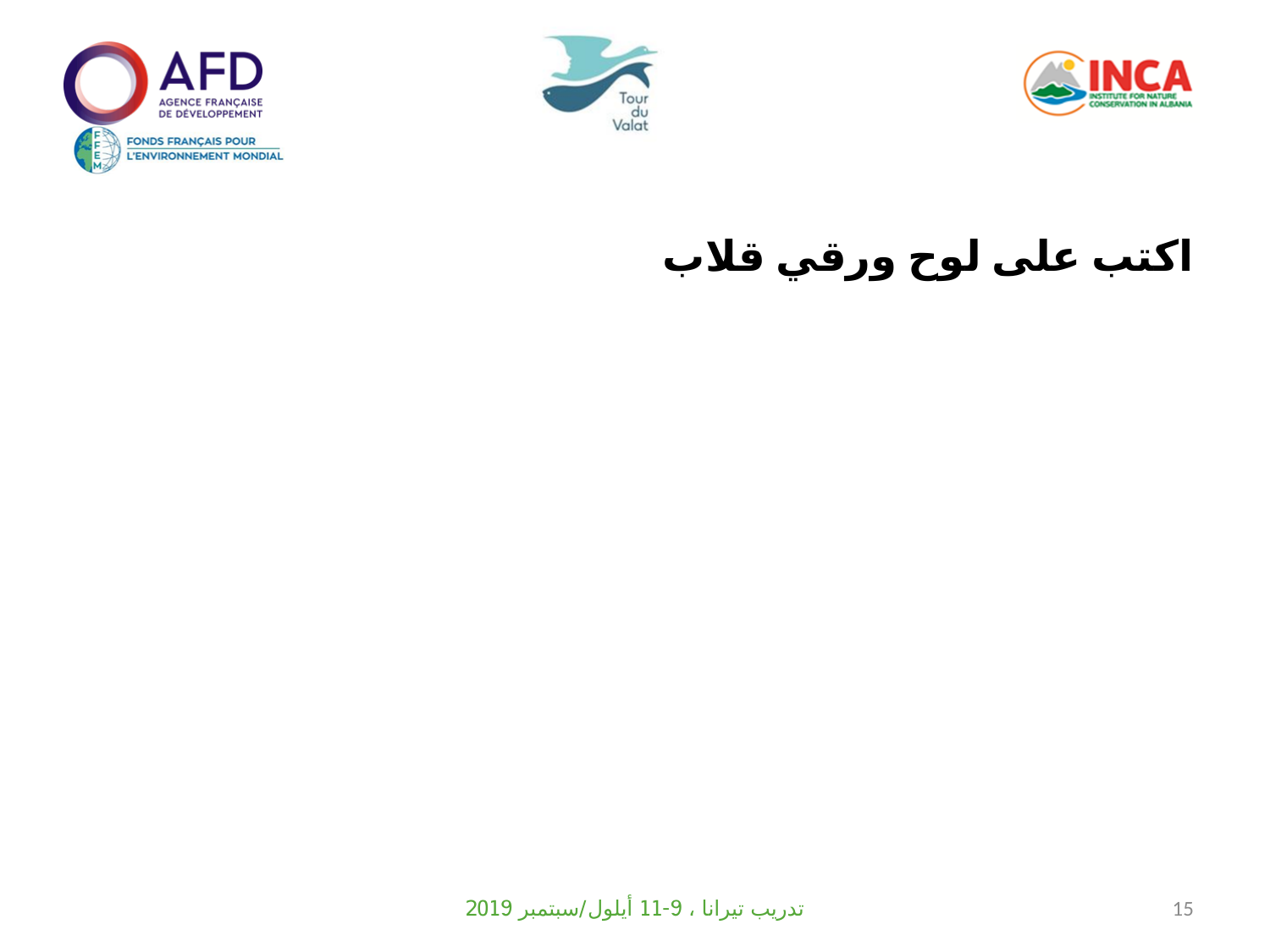

اكتب على لوح ورقي قلاب
تدريب تيرانا ، 9-11 أيلول/سبتمبر 2019
15